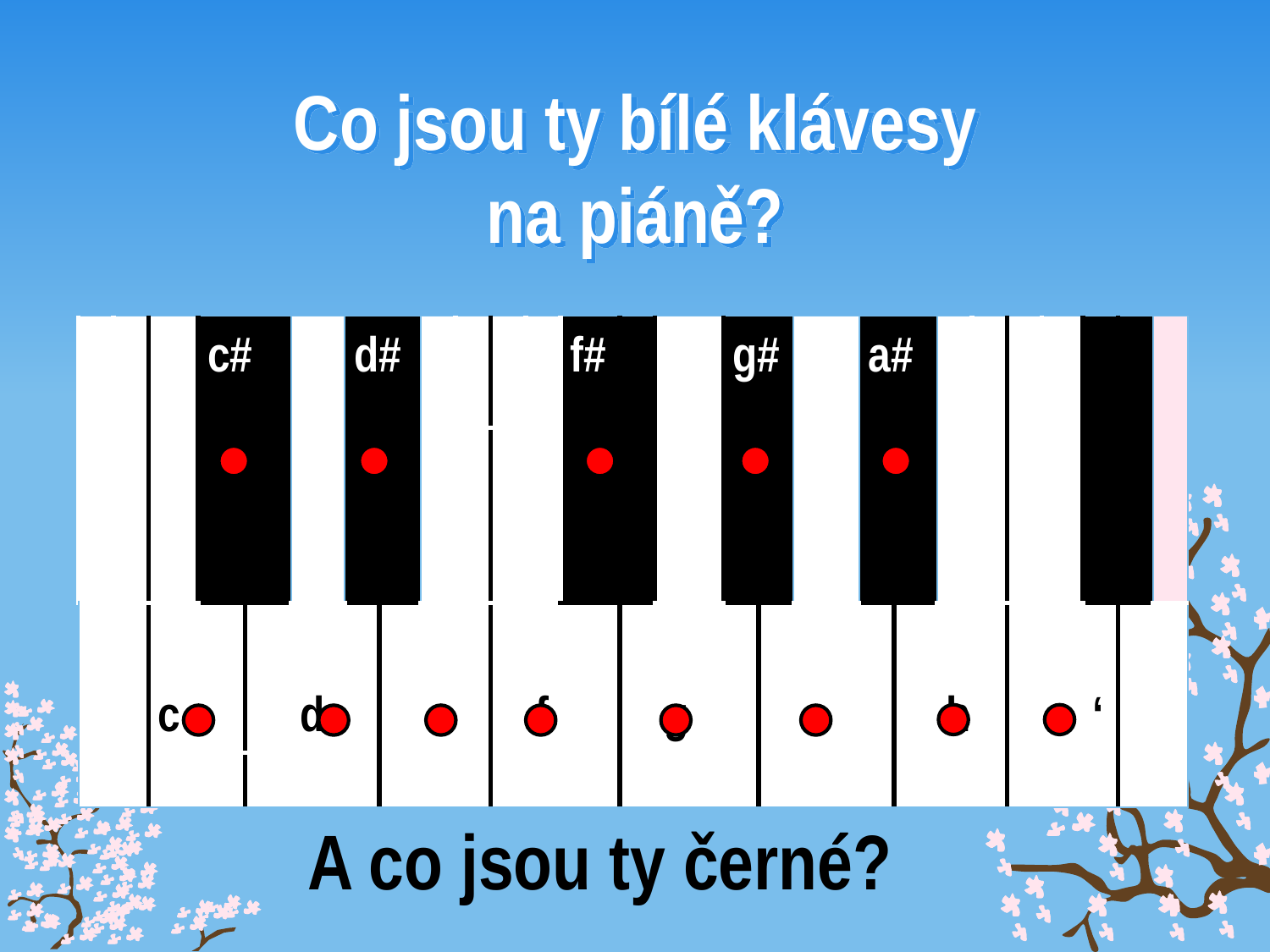

Co jsou ty bílé klávesy
na piáně?

|  |  |  | c# |  |  | d# |  |  |  |  |  | f# |  |  | g# |  |  | a# |  |  |  |  |  |  |  |  |
| --- | --- | --- | --- | --- | --- | --- | --- | --- | --- | --- | --- | --- | --- | --- | --- | --- | --- | --- | --- | --- | --- | --- | --- | --- | --- | --- |
|  |  |  |  |  |  |  |  |  |  |  |  |  |  |  |  |  |  |  |  |  |  |  |  |  |  |  |
|  |  | c |  |  | d |  |  | e |  |  | f |  |  | g |  |  | a |  |  | h |  |  | c | ‘ |  |  |
|  |  |  |  |  |  |  |  |  |  |  |  |  |  |  |  |  |  |  |  |  |  |  |  |  |  |  |
|  |  |  |  |  |  |  |  |  |  |  |  |  |  |  |  |  |  |  |  |  |  |  |  |  |  |  |

A co jsou ty černé?